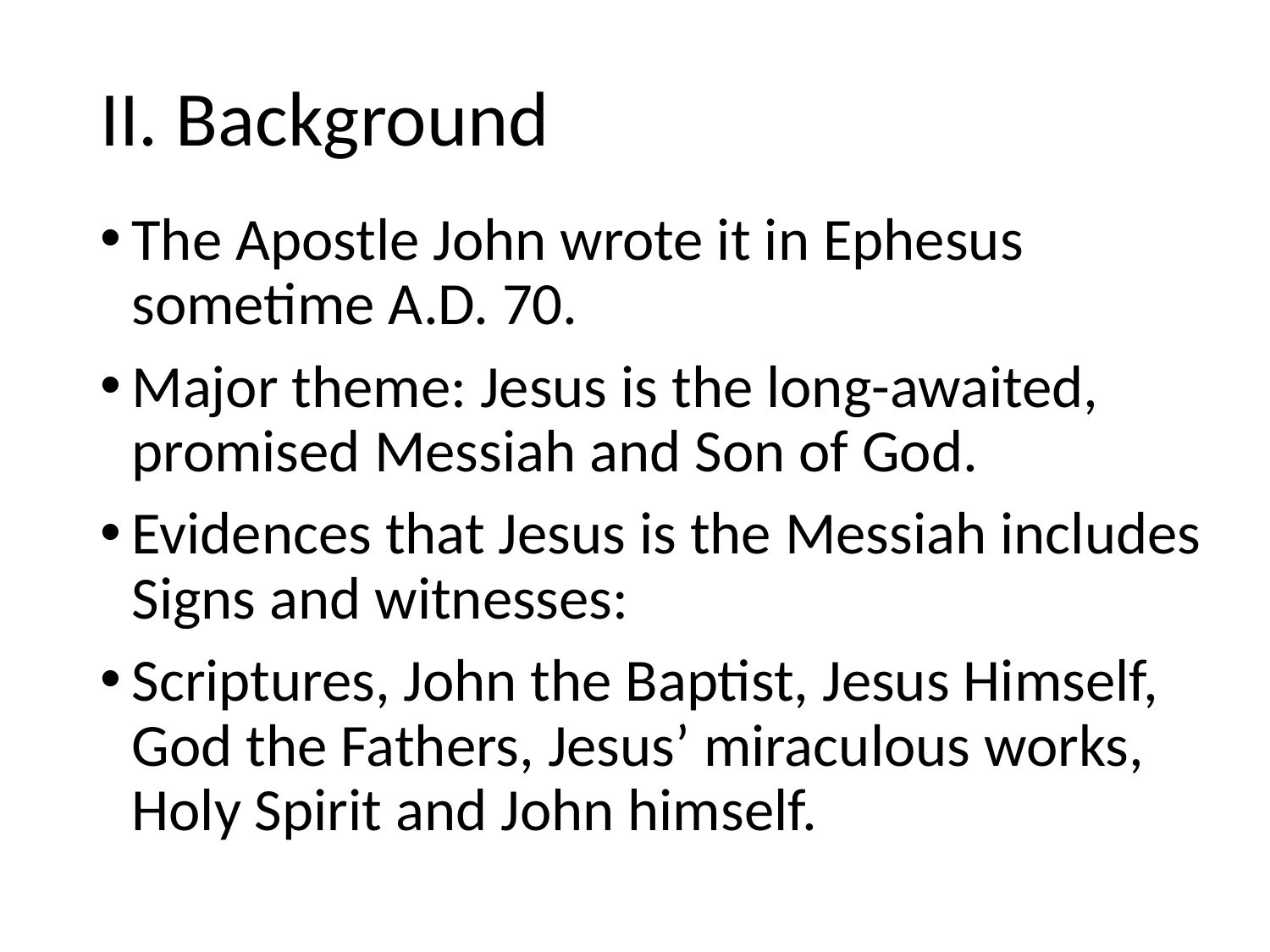

# II. Background
The Apostle John wrote it in Ephesus sometime A.D. 70.
Major theme: Jesus is the long-awaited, promised Messiah and Son of God.
Evidences that Jesus is the Messiah includes Signs and witnesses:
Scriptures, John the Baptist, Jesus Himself, God the Fathers, Jesus’ miraculous works, Holy Spirit and John himself.